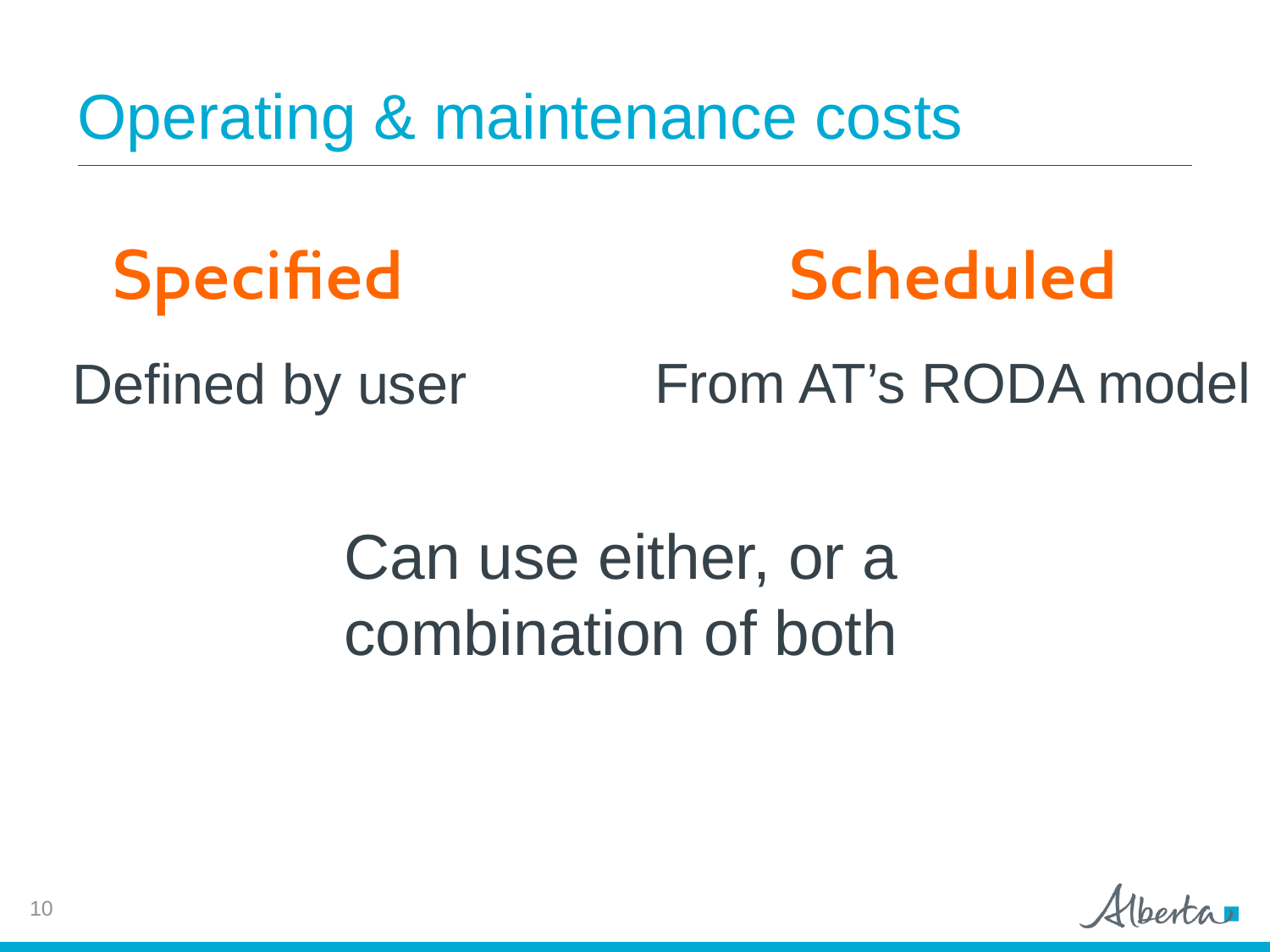

# Operating & maintenance costs
Specified
Scheduled
From AT’s RODA model
Defined by user
Can use either, or a combination of both
10